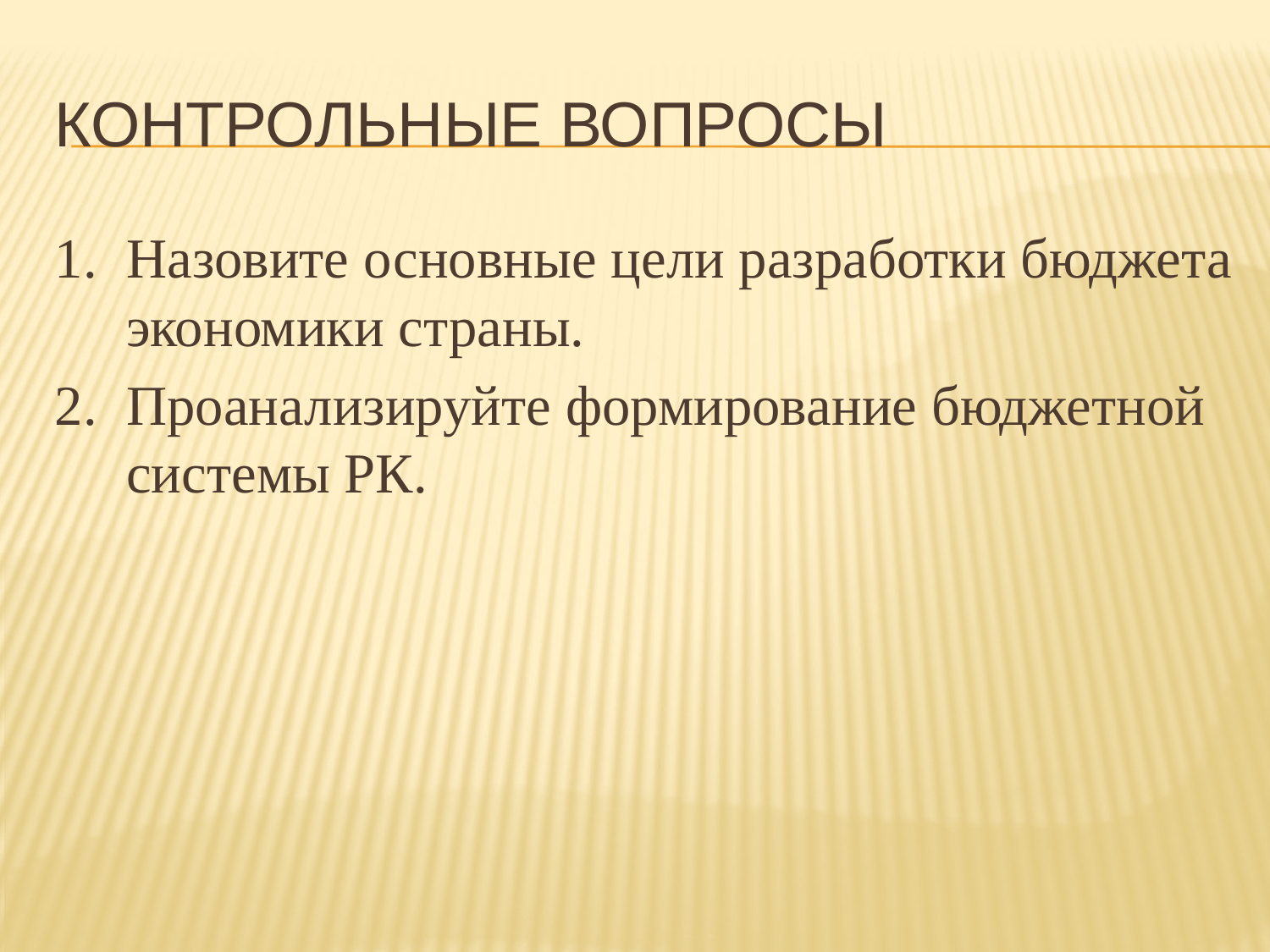

# Контрольные вопросы
Назовите основные цели разработки бюджета экономики страны.
Проанализируйте формирование бюджетной системы РК.